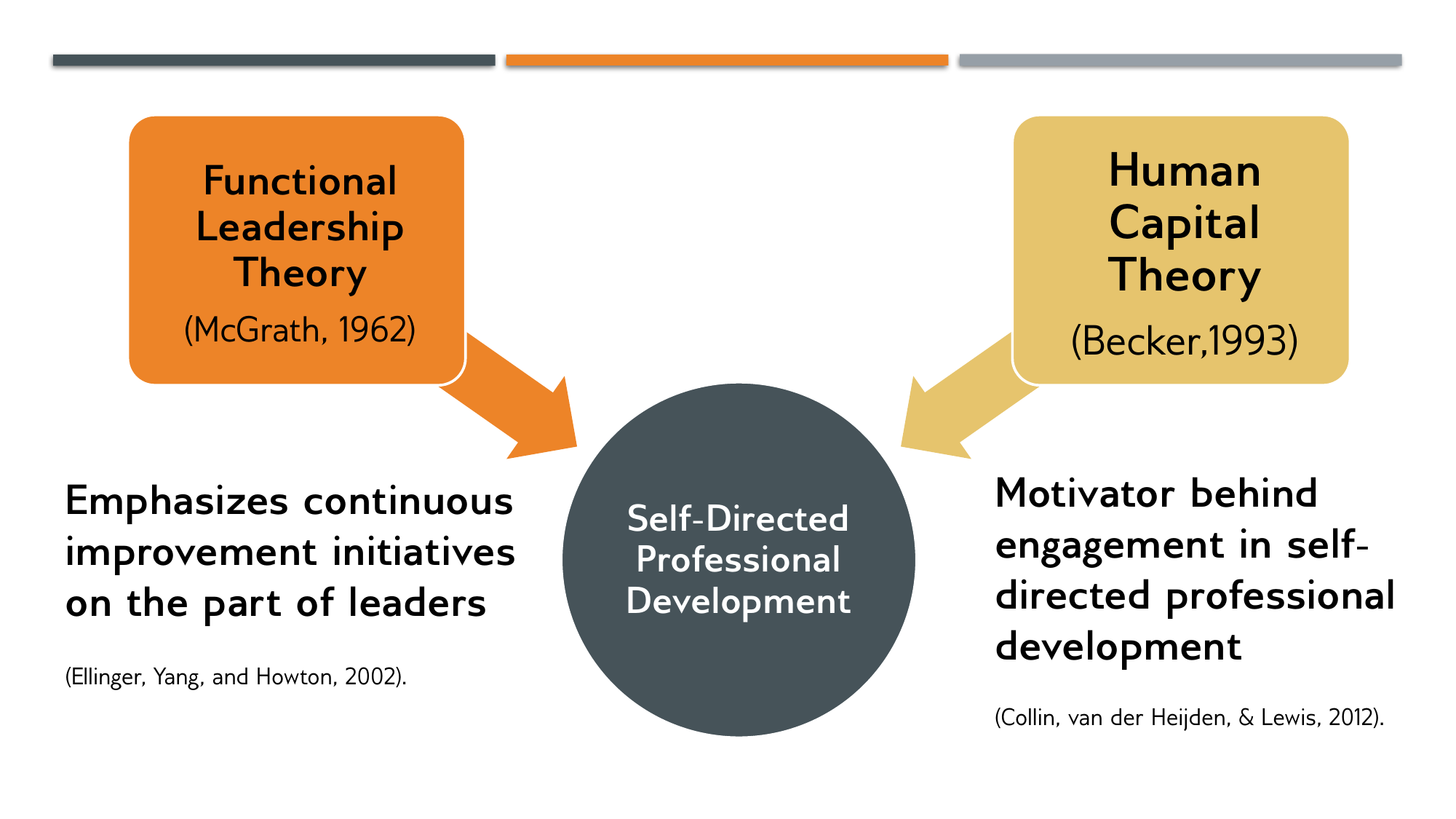

Self-Directed Professional Development

Functional Leadership Theory
(McGrath, 1962)

Human Capital Theory
(Becker,1993)

Motivator behind engagement in self-directed professional development

(Collin, van der Heijden, & Lewis, 2012).

Emphasizes continuous improvement initiatives on the part of leaders

(Ellinger, Yang, and Howton, 2002).